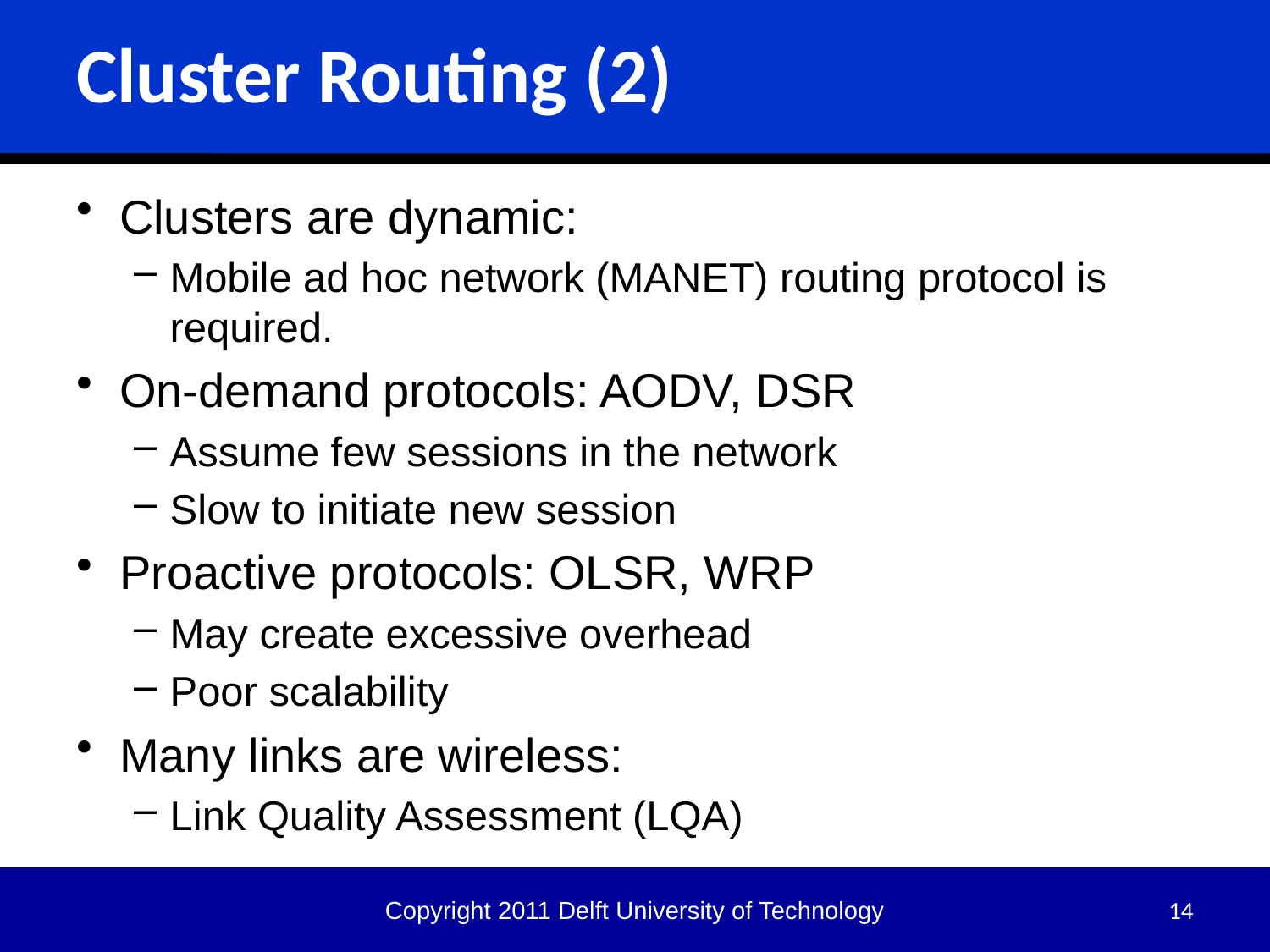

# Cluster Routing (2)
Clusters are dynamic:
Mobile ad hoc network (MANET) routing protocol is required.
On-demand protocols: AODV, DSR
Assume few sessions in the network
Slow to initiate new session
Proactive protocols: OLSR, WRP
May create excessive overhead
Poor scalability
Many links are wireless:
Link Quality Assessment (LQA)
Copyright 2011 Delft University of Technology
14